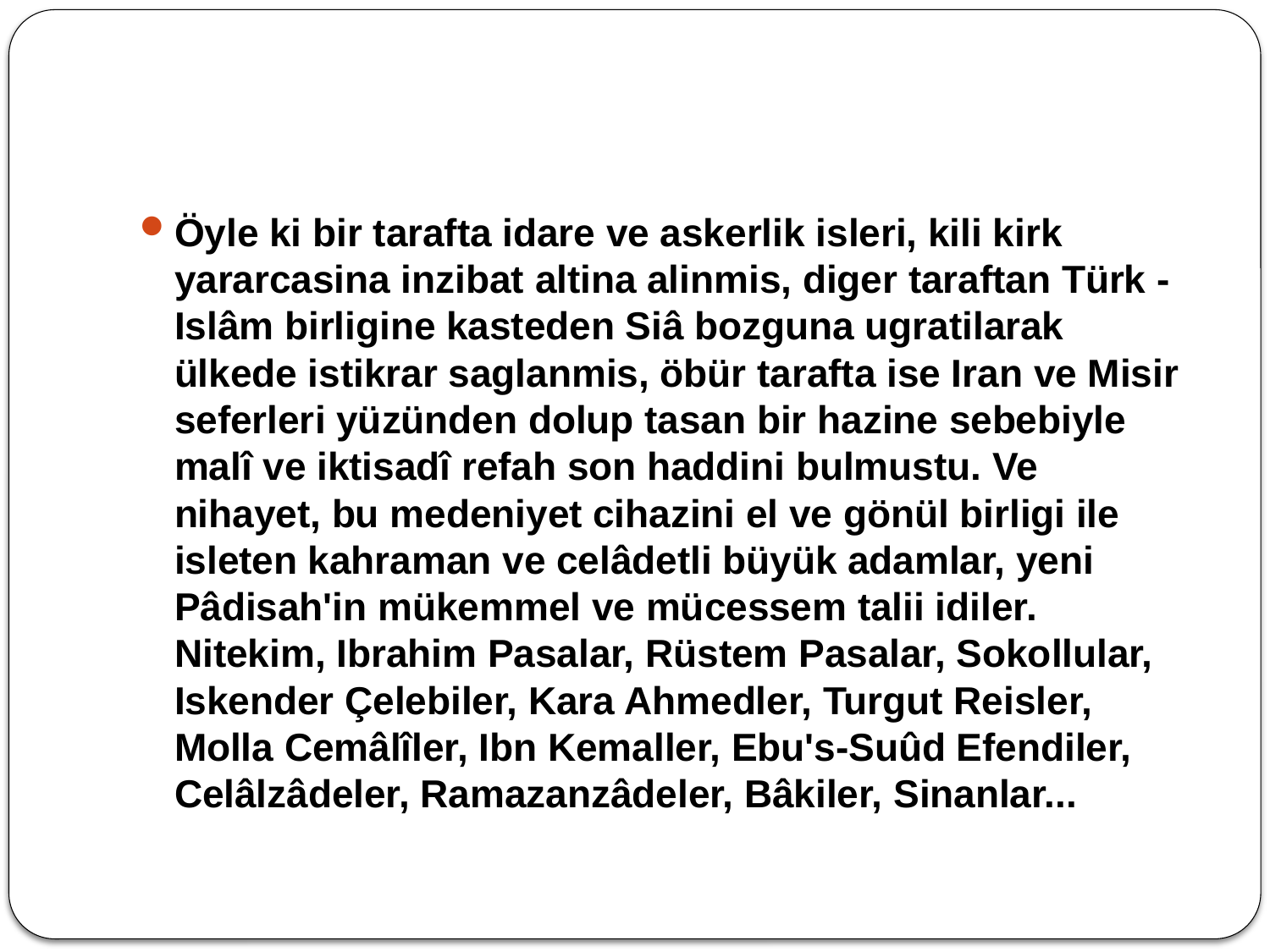

#
Öyle ki bir tarafta idare ve askerlik isleri, kili kirk yararcasina inzibat altina alinmis, diger taraftan Türk - Islâm birligine kasteden Siâ bozguna ugratilarak ülkede istikrar saglanmis, öbür tarafta ise Iran ve Misir seferleri yüzünden dolup tasan bir hazine sebebiyle malî ve iktisadî refah son haddini bulmustu. Ve nihayet, bu medeniyet cihazini el ve gönül birligi ile isleten kahraman ve celâdetli büyük adamlar, yeni Pâdisah'in mükemmel ve mücessem talii idiler. Nitekim, Ibrahim Pasalar, Rüstem Pasalar, Sokollular, Iskender Çelebiler, Kara Ahmedler, Turgut Reisler, Molla Cemâlîler, Ibn Kemaller, Ebu's-Suûd Efendiler, Celâlzâdeler, Ramazanzâdeler, Bâkiler, Sinanlar...